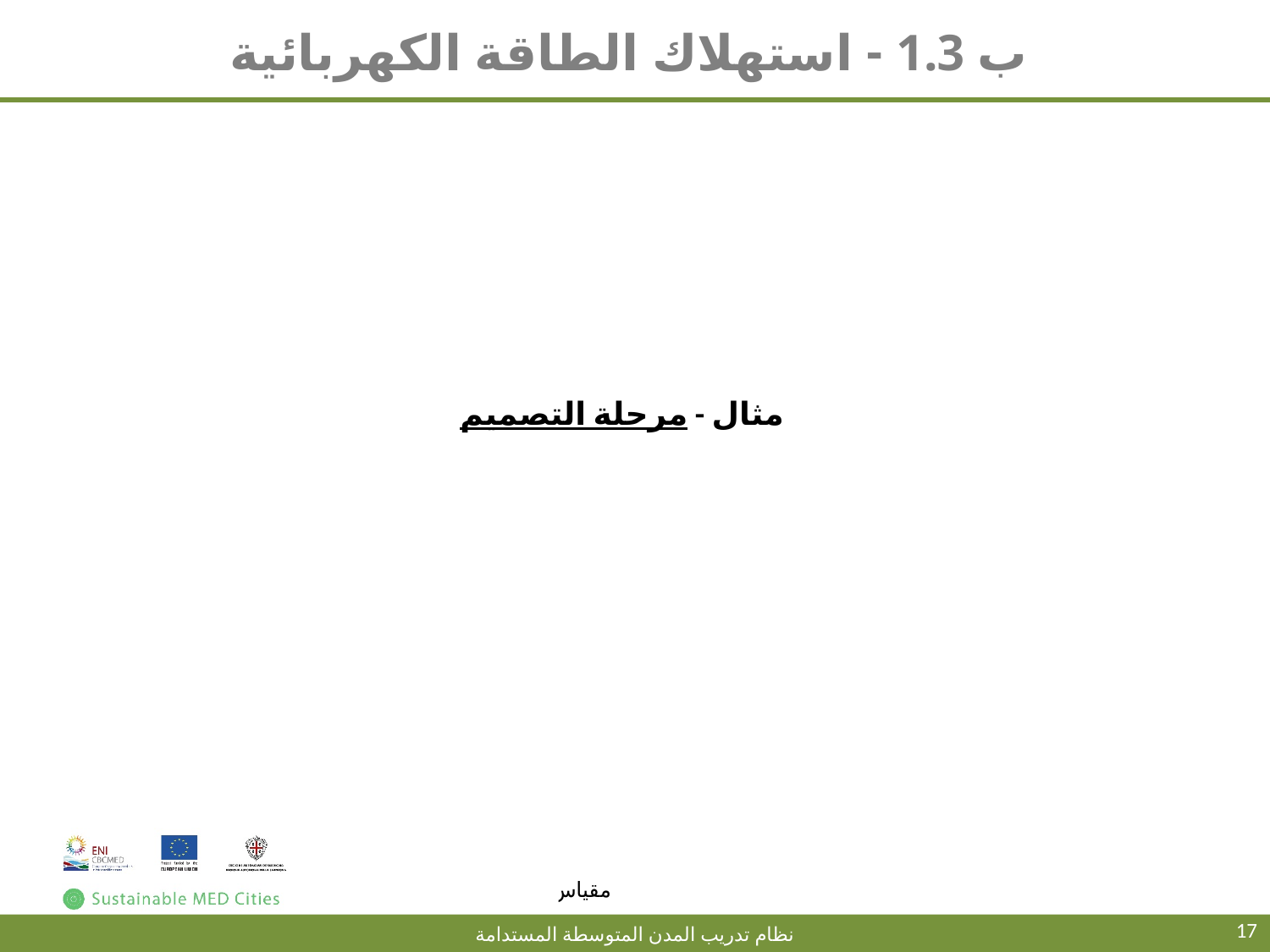

# ب 1.3 - استهلاك الطاقة الكهربائية

مثال - مرحلة التصميم

17